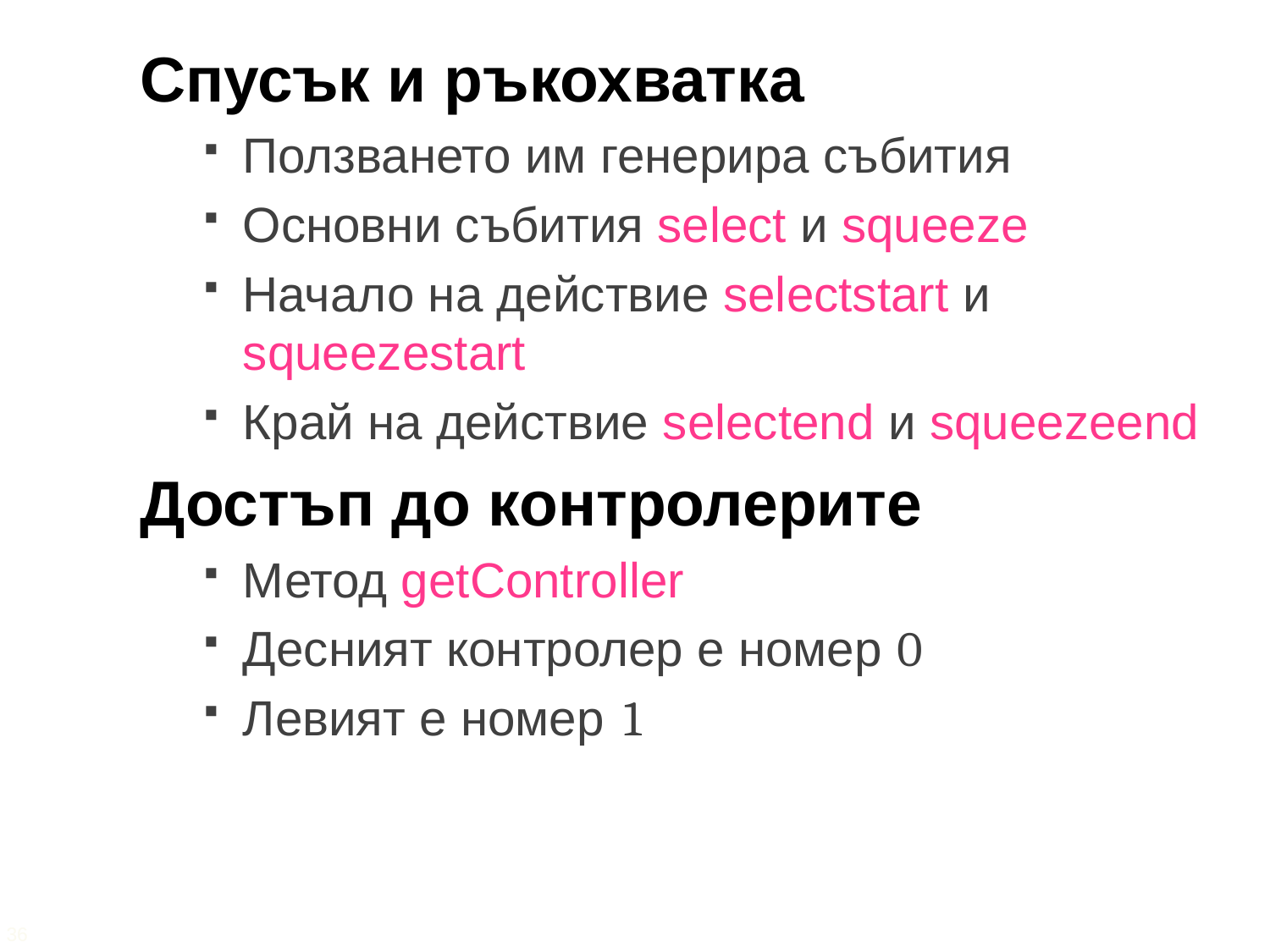

Спусък и ръкохватка
Ползването им генерира събития
Основни събития select и squeeze
Начало на действие selectstart и squeezestart
Край на действие selectend и squeezeend
Достъп до контролерите
Метод getController
Десният контролер е номер 0
Левият е номер 1